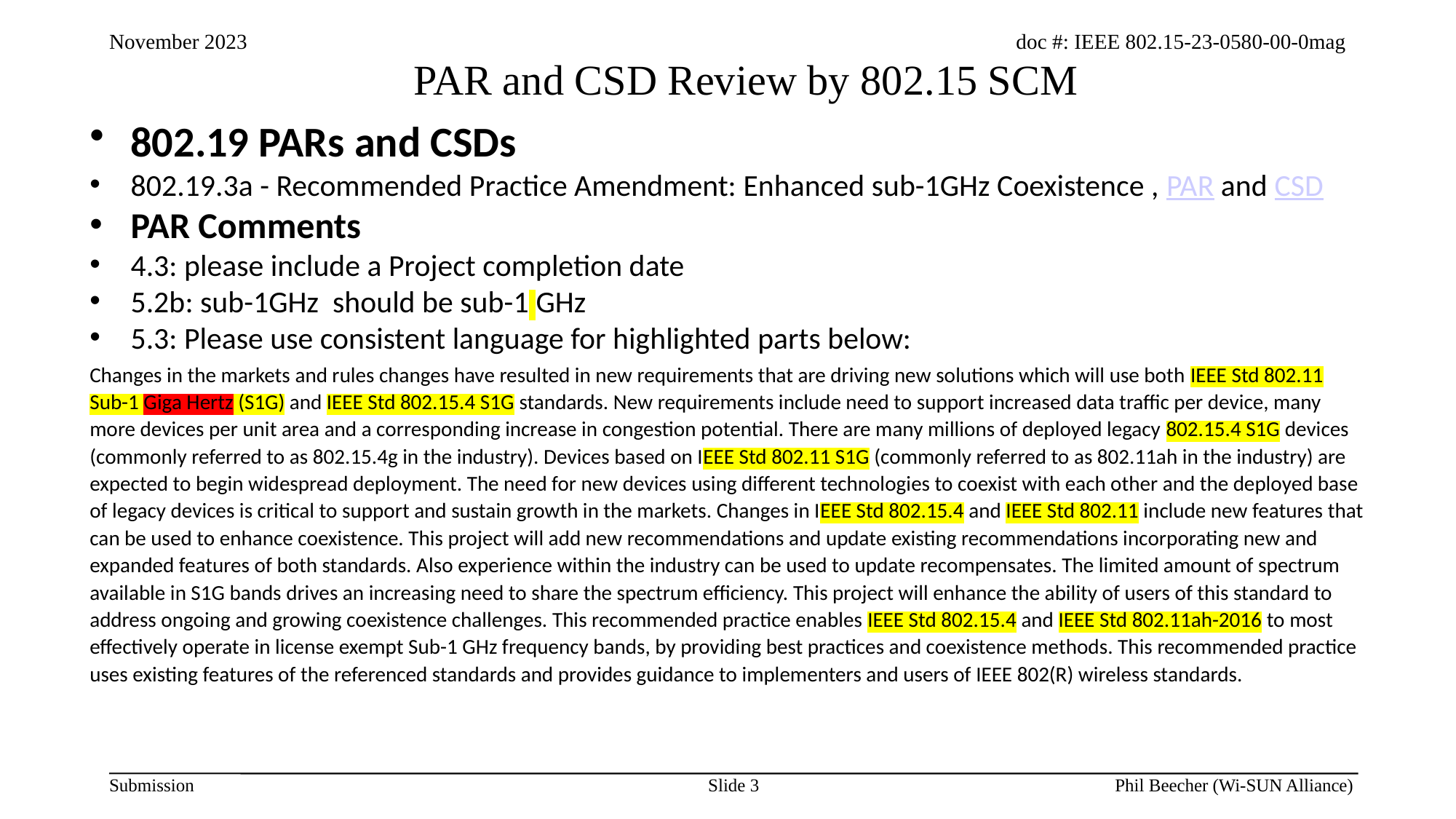

# PAR and CSD Review by 802.15 SCM
802.19 PARs and CSDs
802.19.3a - Recommended Practice Amendment: Enhanced sub-1GHz Coexistence , PAR and CSD
PAR Comments
4.3: please include a Project completion date
5.2b: sub-1GHz  should be sub-1 GHz
5.3: Please use consistent language for highlighted parts below:
Changes in the markets and rules changes have resulted in new requirements that are driving new solutions which will use both IEEE Std 802.11 Sub-1 Giga Hertz (S1G) and IEEE Std 802.15.4 S1G standards. New requirements include need to support increased data traffic per device, many more devices per unit area and a corresponding increase in congestion potential. There are many millions of deployed legacy 802.15.4 S1G devices (commonly referred to as 802.15.4g in the industry). Devices based on IEEE Std 802.11 S1G (commonly referred to as 802.11ah in the industry) are expected to begin widespread deployment. The need for new devices using different technologies to coexist with each other and the deployed base of legacy devices is critical to support and sustain growth in the markets. Changes in IEEE Std 802.15.4 and IEEE Std 802.11 include new features that can be used to enhance coexistence. This project will add new recommendations and update existing recommendations incorporating new and expanded features of both standards. Also experience within the industry can be used to update recompensates. The limited amount of spectrum available in S1G bands drives an increasing need to share the spectrum efficiency. This project will enhance the ability of users of this standard to address ongoing and growing coexistence challenges. This recommended practice enables IEEE Std 802.15.4 and IEEE Std 802.11ah-2016 to most effectively operate in license exempt Sub-1 GHz frequency bands, by providing best practices and coexistence methods. This recommended practice uses existing features of the referenced standards and provides guidance to implementers and users of IEEE 802(R) wireless standards.

Slide 3
Phil Beecher (Wi-SUN Alliance)